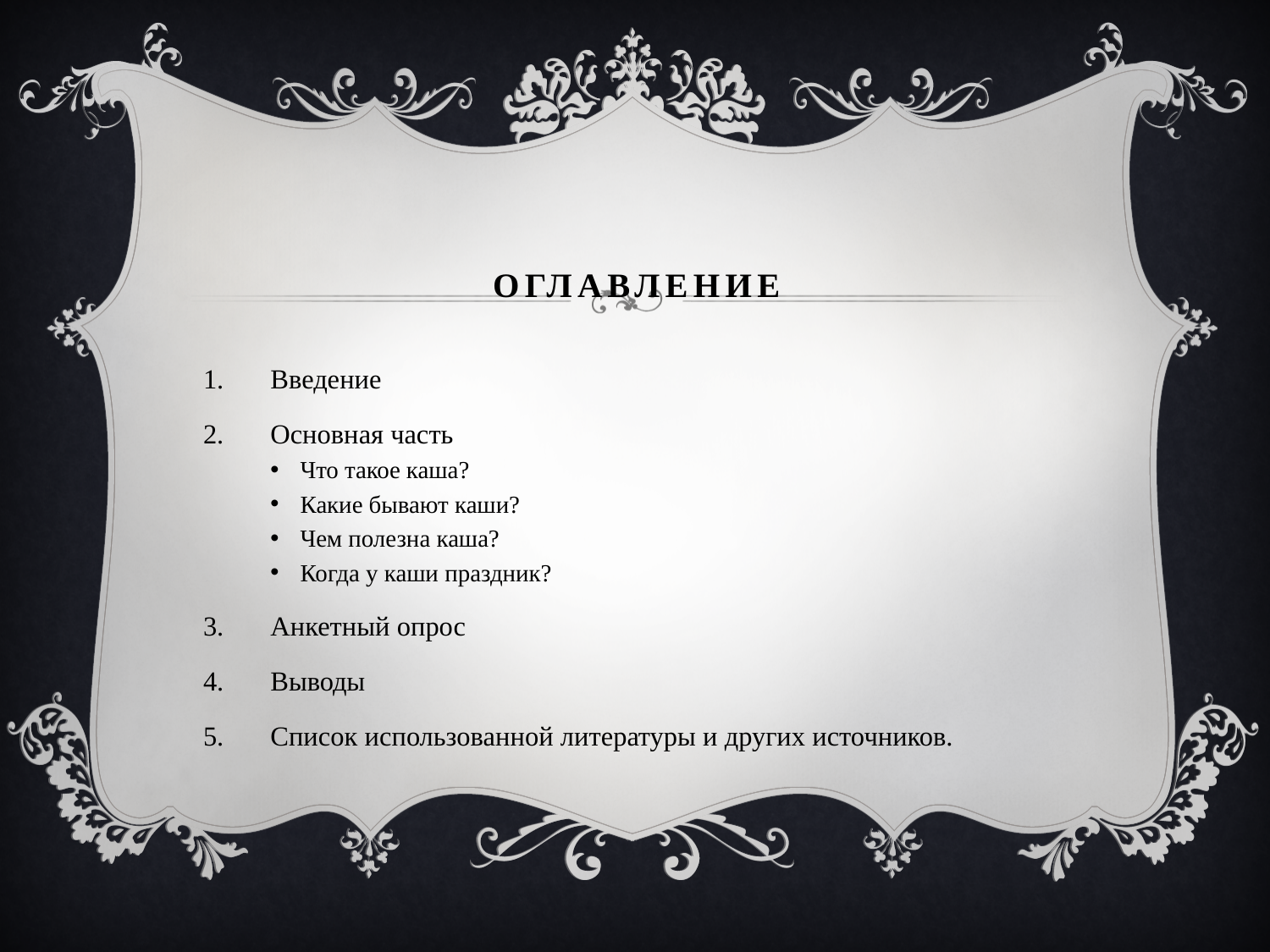

# ОГЛАВЛЕНИЕ
Введение
Основная часть
Что такое каша?
Какие бывают каши?
Чем полезна каша?
Когда у каши праздник?
Анкетный опрос
Выводы
Список использованной литературы и других источников.